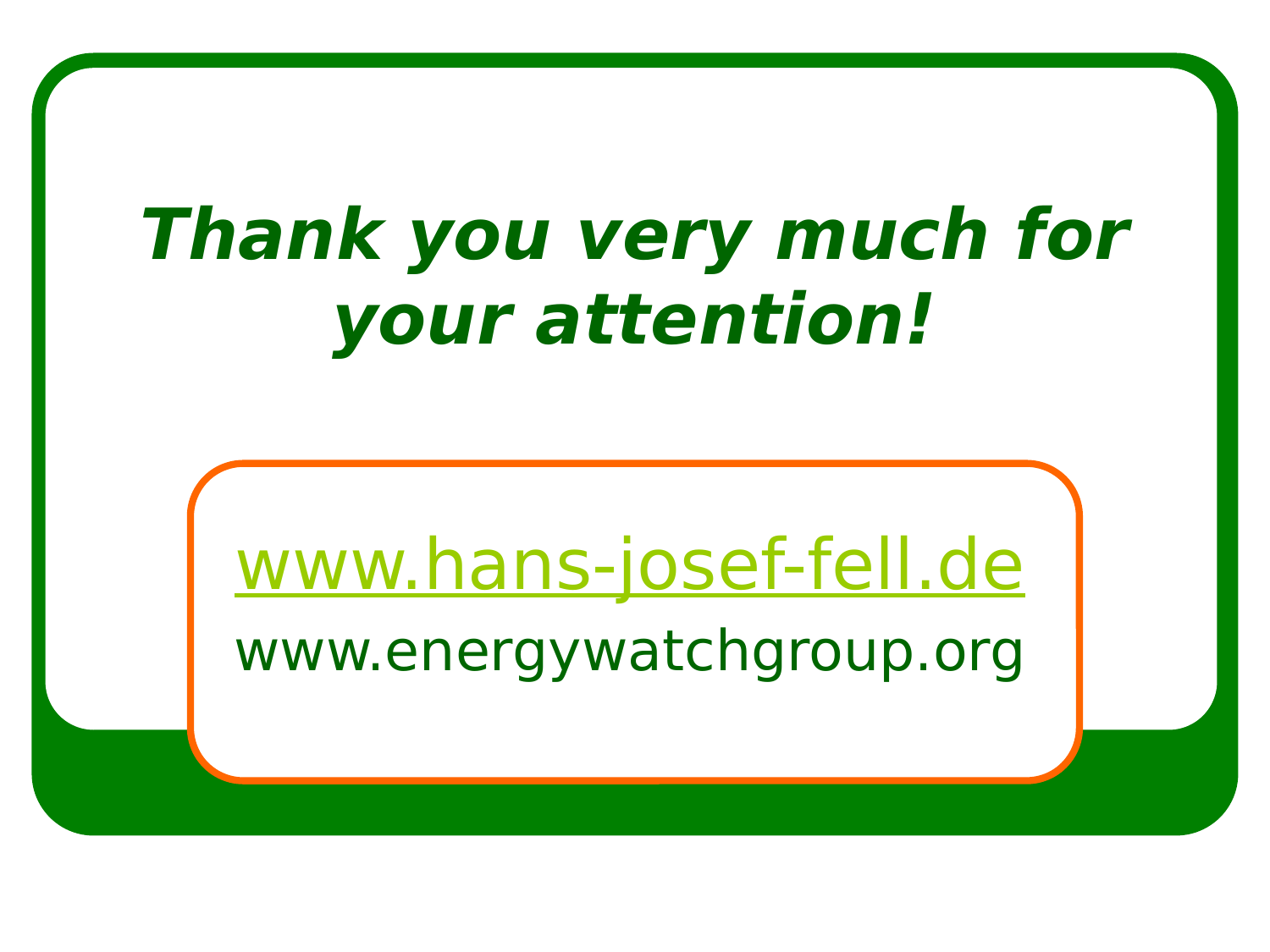

# Thank you very much for your attention!

www.hans-josef-fell.de
www.energywatchgroup.org